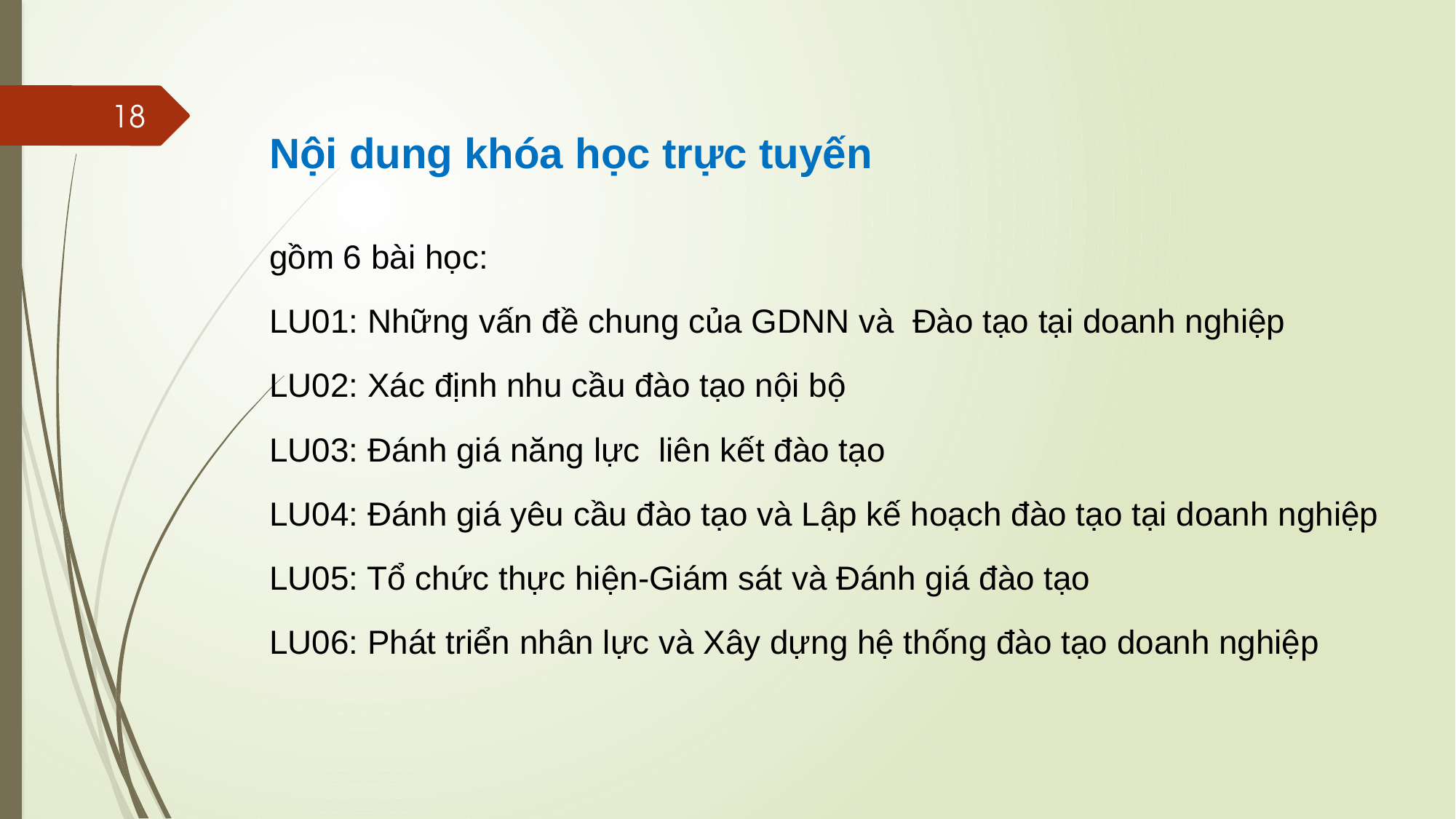

18
Nội dung khóa học trực tuyến

gồm 6 bài học:
LU01: Những vấn đề chung của GDNN và  Đào tạo tại doanh nghiệp
LU02: Xác định nhu cầu đào tạo nội bộ
LU03: Đánh giá năng lực  liên kết đào tạo
LU04: Đánh giá yêu cầu đào tạo và Lập kế hoạch đào tạo tại doanh nghiệp
LU05: Tổ chức thực hiện-Giám sát và Đánh giá đào tạo
LU06: Phát triển nhân lực và Xây dựng hệ thống đào tạo doanh nghiệp